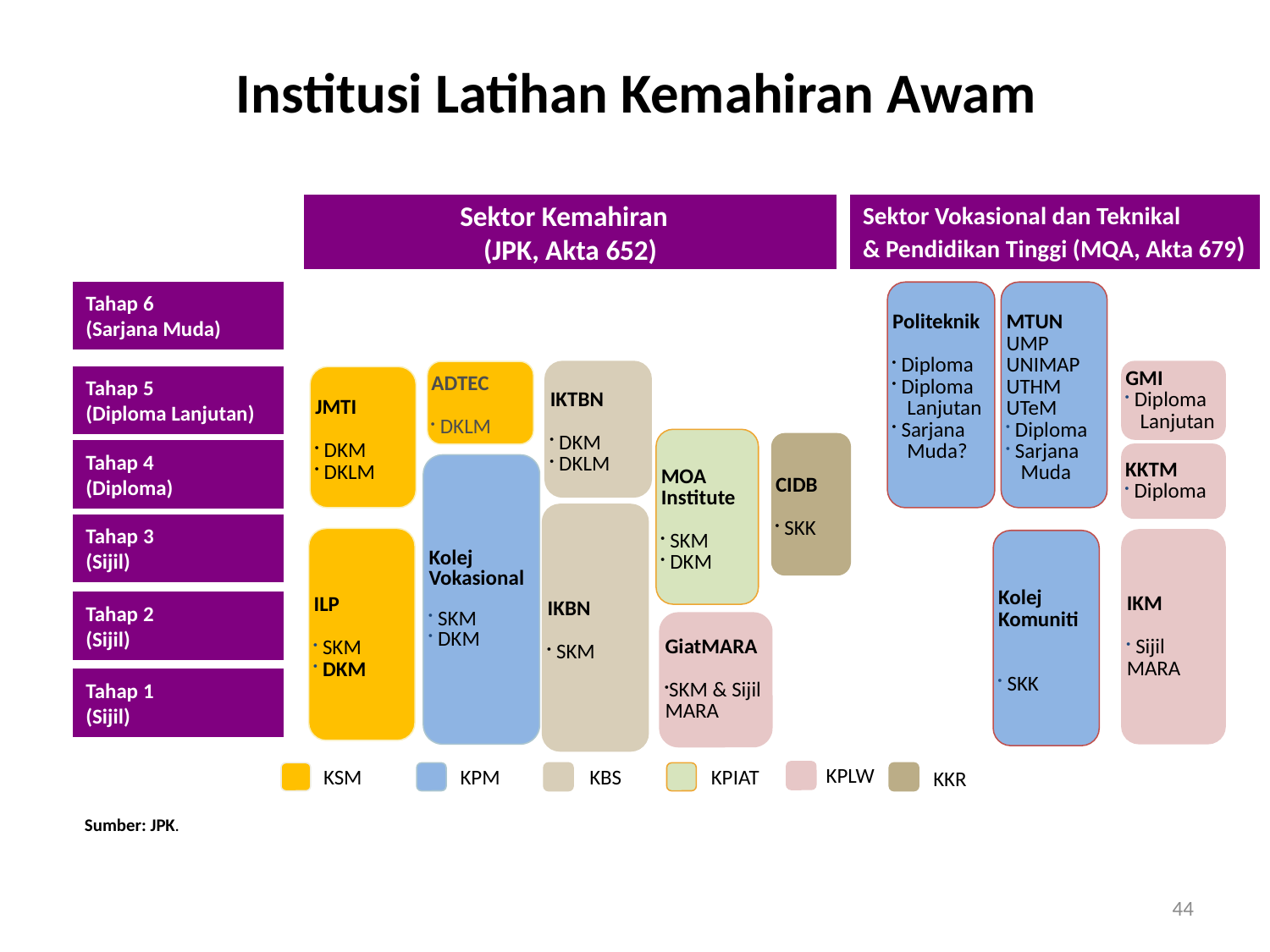

Institusi Latihan Kemahiran Awam
Sektor Kemahiran
(JPK, Akta 652)
Sektor Vokasional dan Teknikal
& Pendidikan Tinggi (MQA, Akta 679)
Tahap 6
(Sarjana Muda)
Politeknik

 Diploma
 Diploma
   Lanjutan
 Sarjana
   Muda?
MTUN
UMP
UNIMAP
UTHM
UTeM
 Diploma
 Sarjana
   Muda
ADTEC

 DKLM
IKTBN

 DKM
 DKLM
GMI
 Diploma
   Lanjutan
Tahap 5
(Diploma Lanjutan)
JMTI

 DKM
 DKLM
MOA Institute

 SKM
 DKM
CIDB

 SKK
Tahap 4
(Diploma)
KKTM
 Diploma
Kolej Vokasional

 SKM
 DKM
IKBN

 SKM
Tahap 3
(Sijil)
ILP

 SKM
 DKM
IKM

 Sijil MARA
Kolej
Komuniti

 SKK
Tahap 2
(Sijil)
GiatMARA

SKM & Sijil MARA
Tahap 1
(Sijil)
KPLW
KSM
KPM
KBS
KPIAT
KKR

Sumber: JPK.
44